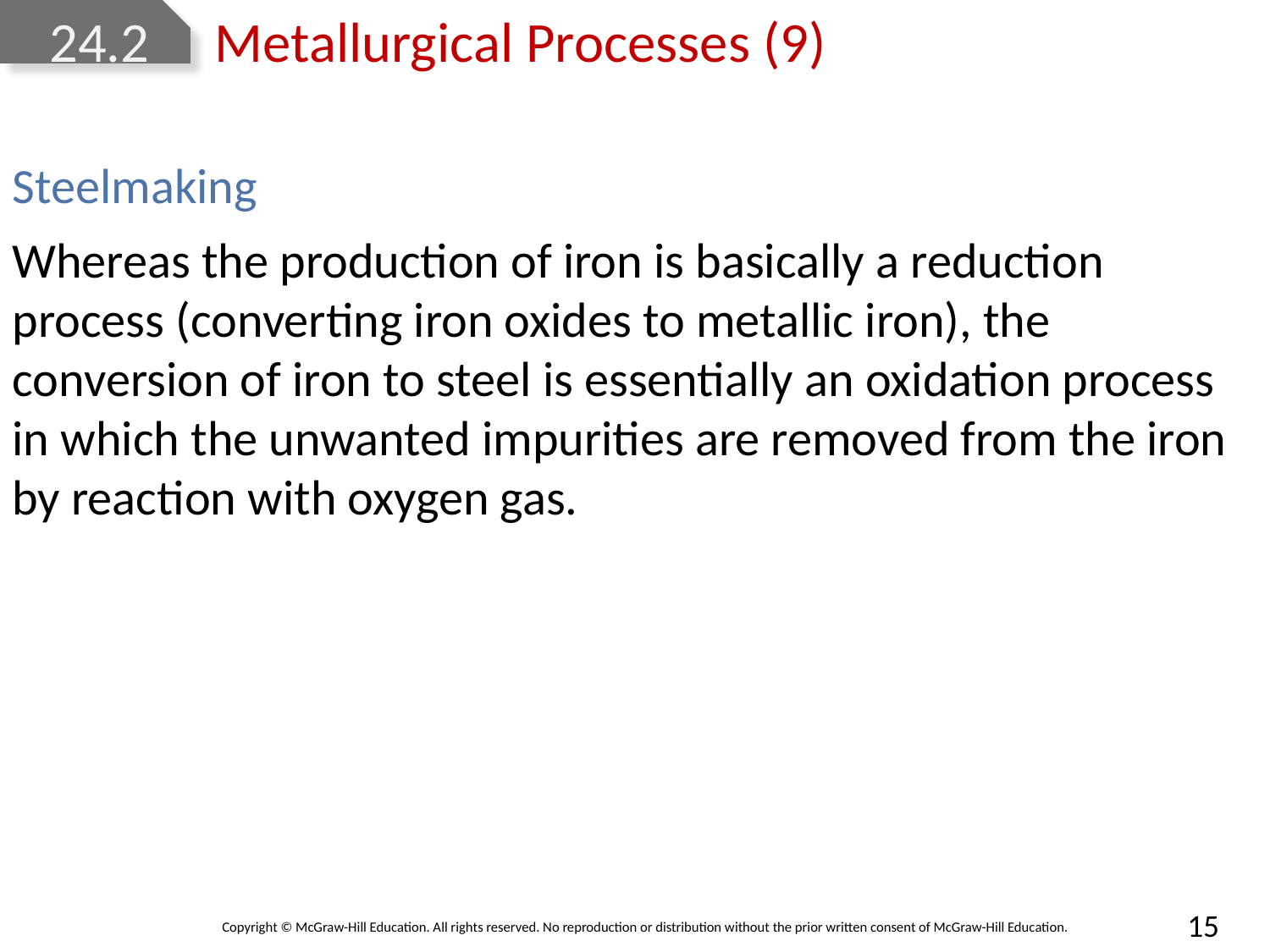

# 24.2 Metallurgical Processes (9)
Steelmaking
Whereas the production of iron is basically a reduction process (converting iron oxides to metallic iron), the conversion of iron to steel is essentially an oxidation process in which the unwanted impurities are removed from the iron by reaction with oxygen gas.